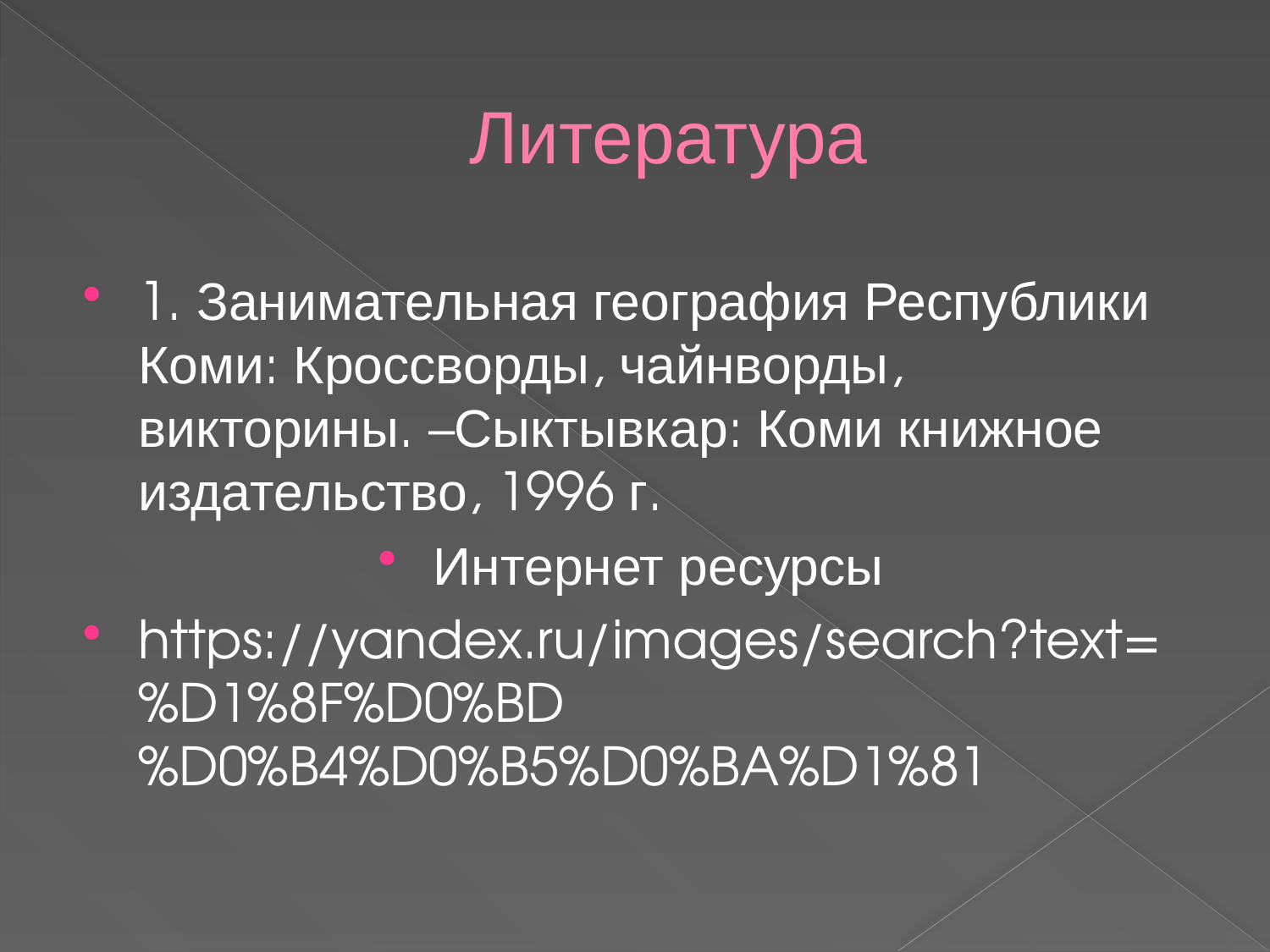

# Литература
1. Занимательная география Республики Коми: Кроссворды, чайнворды, викторины. –Сыктывкар: Коми книжное издательство, 1996 г.
Интернет ресурсы
https://yandex.ru/images/search?text=%D1%8F%D0%BD%D0%B4%D0%B5%D0%BA%D1%81